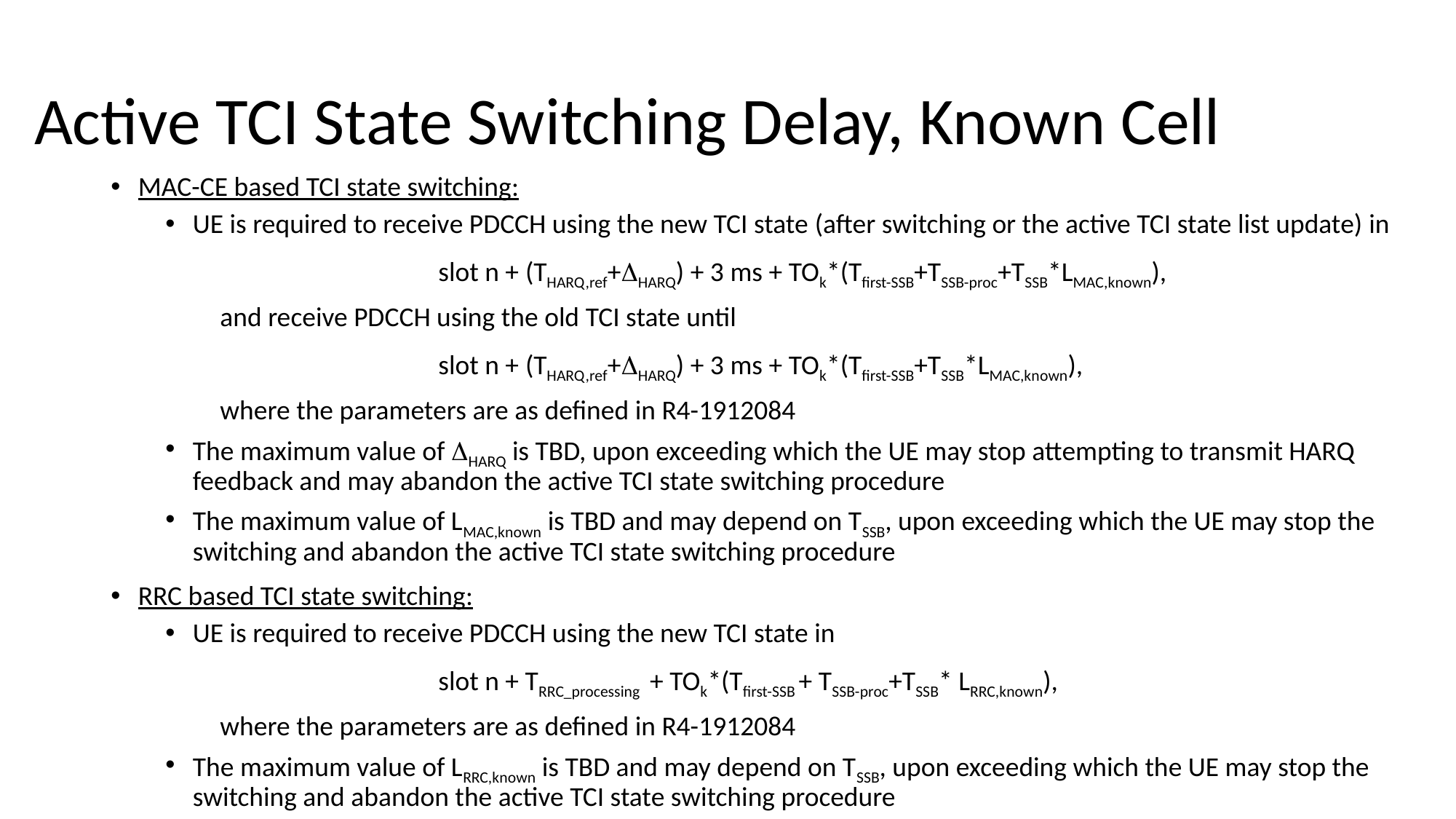

# Active TCI State Switching Delay, Known Cell
MAC-CE based TCI state switching:
UE is required to receive PDCCH using the new TCI state (after switching or the active TCI state list update) in
			slot n + (THARQ,ref+ΔHARQ) + 3 ms + TOk*(Tfirst-SSB+TSSB-proc+TSSB*LMAC,known),
	and receive PDCCH using the old TCI state until
			slot n + (THARQ,ref+ΔHARQ) + 3 ms + TOk*(Tfirst-SSB+TSSB*LMAC,known),
	where the parameters are as defined in R4-1912084
The maximum value of ΔHARQ is TBD, upon exceeding which the UE may stop attempting to transmit HARQ feedback and may abandon the active TCI state switching procedure
The maximum value of LMAC,known is TBD and may depend on TSSB, upon exceeding which the UE may stop the switching and abandon the active TCI state switching procedure
RRC based TCI state switching:
UE is required to receive PDCCH using the new TCI state in
			slot n + TRRC_processing  + TOk*(Tfirst-SSB + TSSB-proc+TSSB* LRRC,known),
	where the parameters are as defined in R4-1912084
The maximum value of LRRC,known is TBD and may depend on TSSB, upon exceeding which the UE may stop the switching and abandon the active TCI state switching procedure